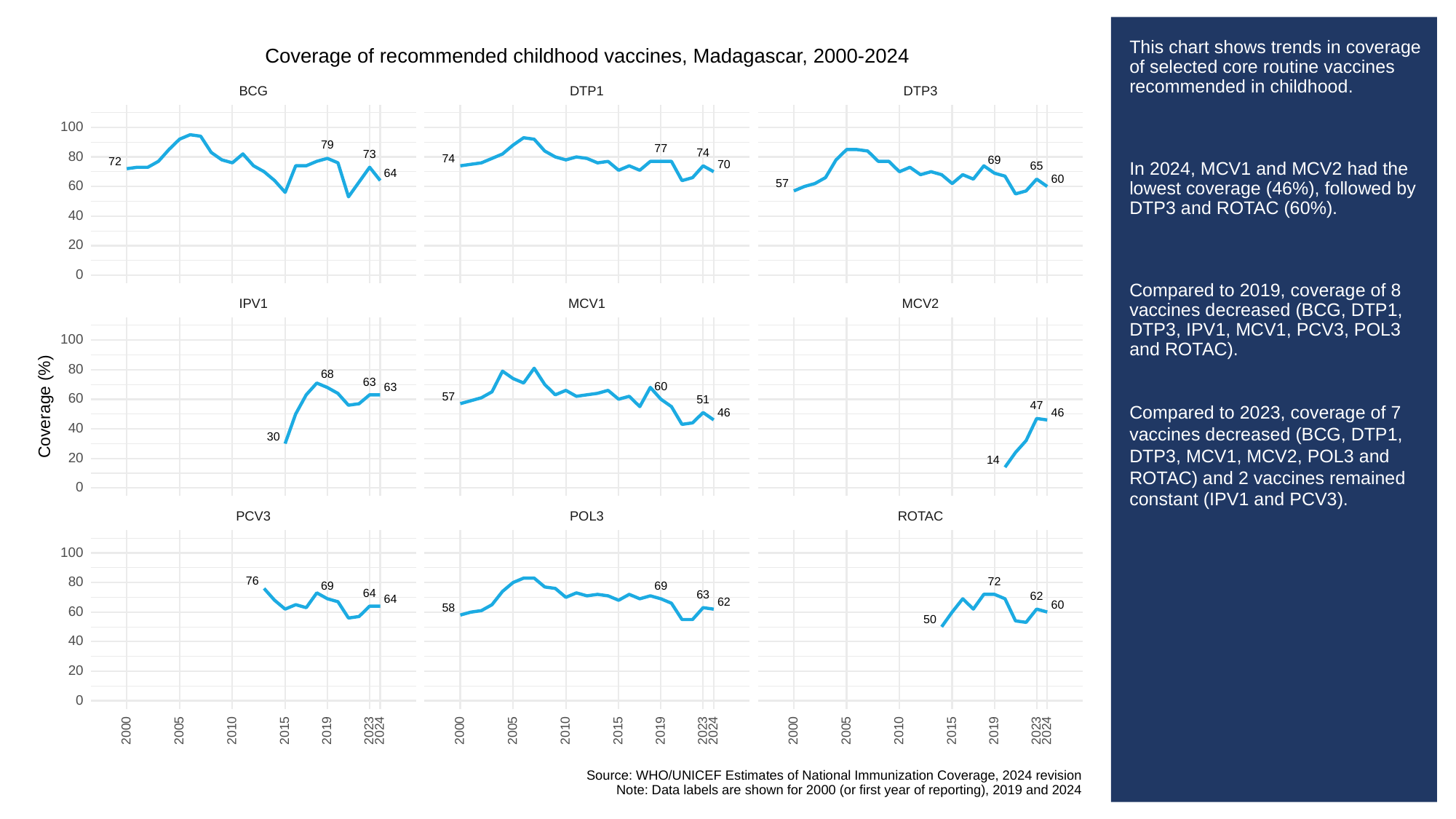

# This chart shows trends in coverage of selected core routine vaccines recommended in childhood.

In 2024, MCV1 and MCV2 had the lowest coverage (46%), followed by DTP3 and ROTAC (60%).

Compared to 2019, coverage of 8 vaccines decreased (BCG, DTP1, DTP3, IPV1, MCV1, PCV3, POL3 and ROTAC).

Compared to 2023, coverage of 7 vaccines decreased (BCG, DTP1, DTP3, MCV1, MCV2, POL3 and ROTAC) and 2 vaccines remained constant (IPV1 and PCV3).

Coverage of recommended childhood vaccines, Madagascar, 2000-2024
BCG
DTP3
DTP1

100

79

77
74

73
80
74
69

72
70
65
64

60
57
60

40

20

0

MCV1
MCV2
IPV1

100

80

68
63
60

63

57
60
51
Coverage (%)

47
46
46

40

30

20
14

0

POL3
PCV3
ROTAC

100

76
80
72

69
69

64
63
62

64

62
60
58
60

50

40

20

0

2023
2023
2023
2000
2005
2010
2015
2019
2024
2000
2005
2010
2015
2019
2024
2000
2005
2010
2015
2019
2024
Source: WHO/UNICEF Estimates of National Immunization Coverage, 2024 revision
Note: Data labels are shown for 2000 (or first year of reporting), 2019 and 2024